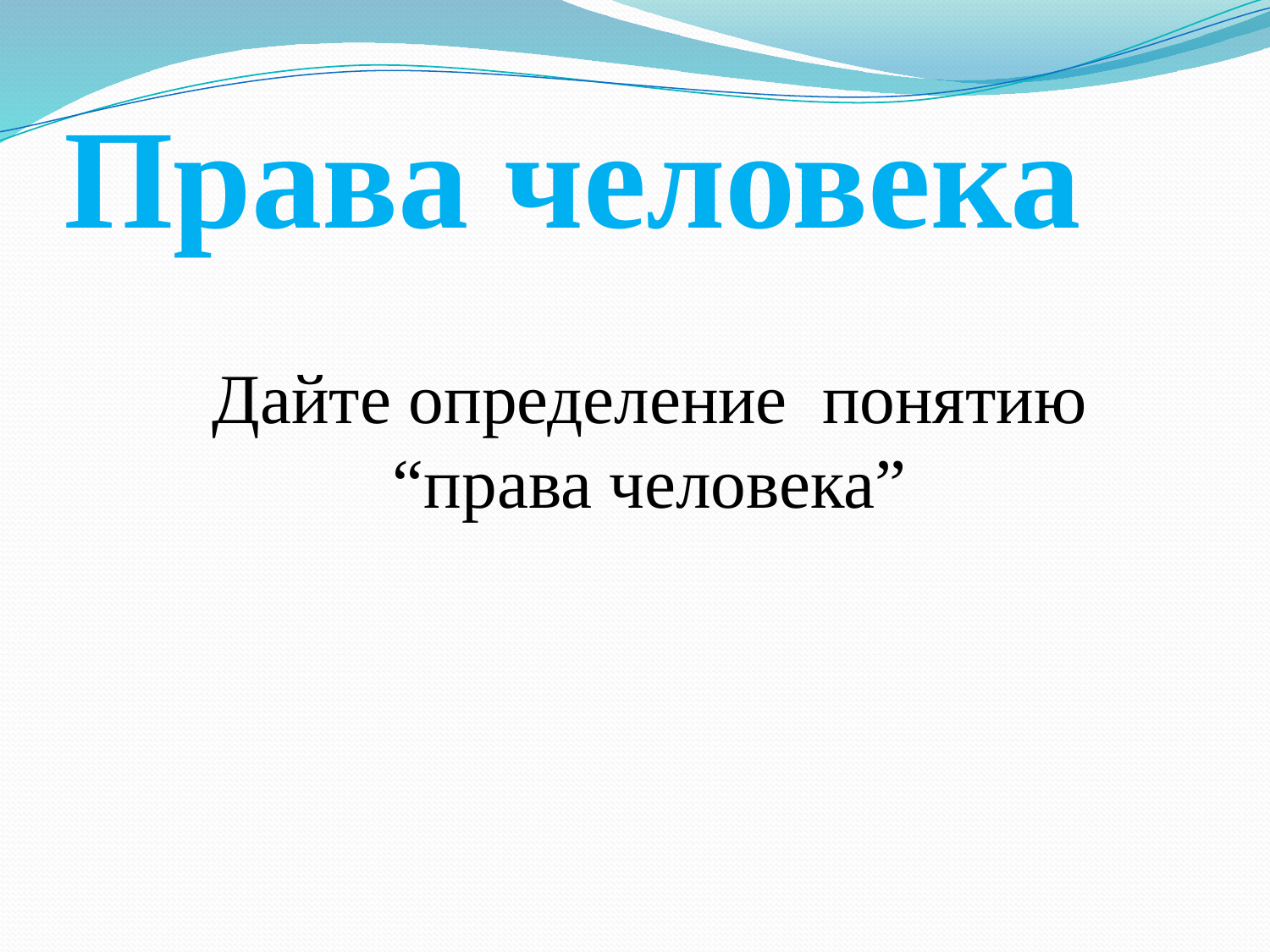

# Права человека
Дайте определение  понятию “права человека”